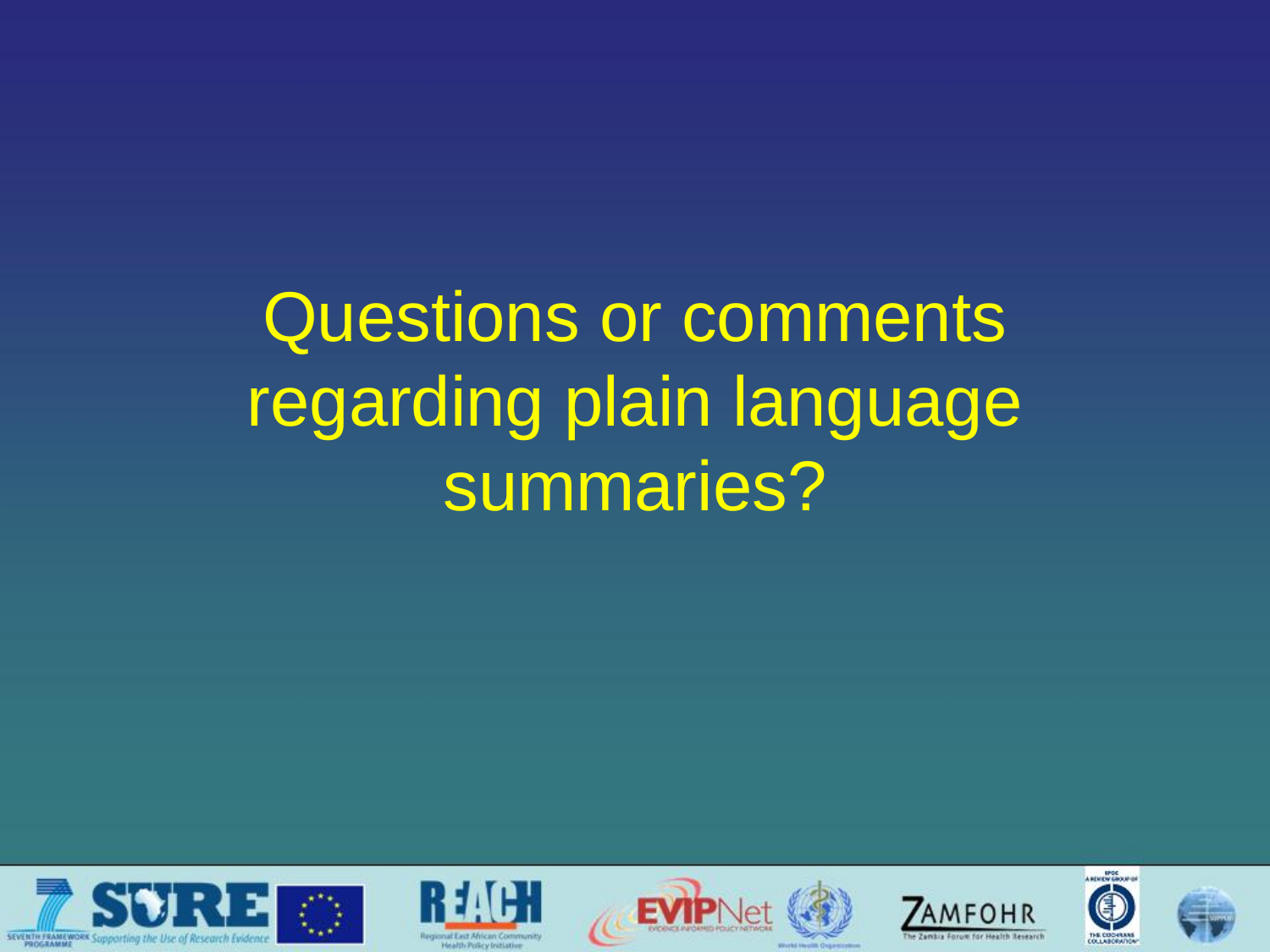

# Questions or comments regarding plain language summaries?